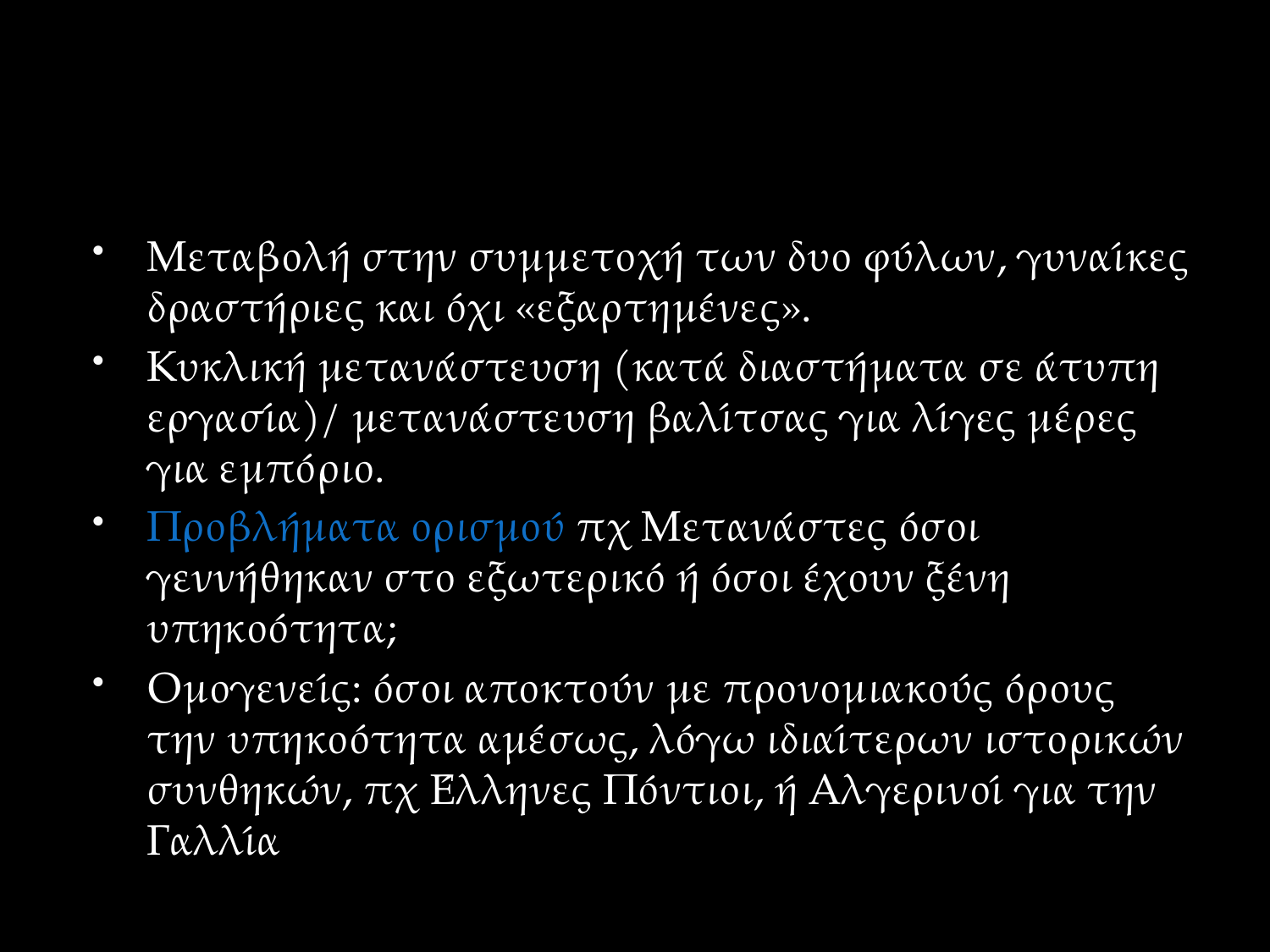

Μεταβολή στην συμμετοχή των δυο φύλων, γυναίκες δραστήριες και όχι «εξαρτημένες».
Κυκλική μετανάστευση (κατά διαστήματα σε άτυπη εργασία)/ μετανάστευση βαλίτσας για λίγες μέρες για εμπόριο.
Προβλήματα ορισμού πχ Μετανάστες όσοι γεννήθηκαν στο εξωτερικό ή όσοι έχουν ξένη υπηκοότητα;
Ομογενείς: όσοι αποκτούν με προνομιακούς όρους την υπηκοότητα αμέσως, λόγω ιδιαίτερων ιστορικών συνθηκών, πχ Έλληνες Πόντιοι, ή Αλγερινοί για την Γαλλία